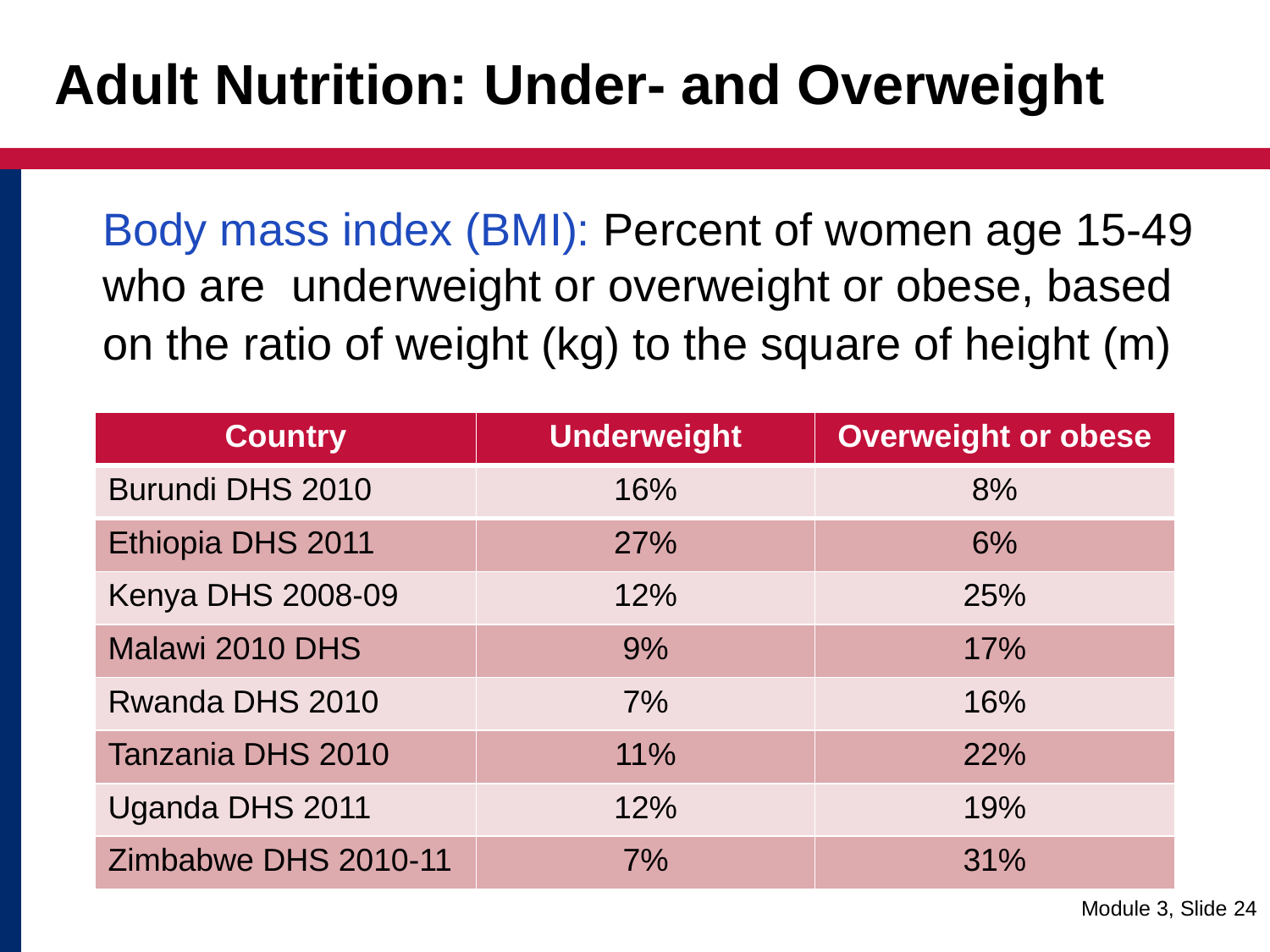

# Adult Nutrition: Under- and Overweight
	Body mass index (BMI): Percent of women age 15-49 who are  underweight or overweight or obese, based on the ratio of weight (kg) to the square of height (m)

| Country | Underweight | Overweight or obese |
| --- | --- | --- |
| Burundi DHS 2010 | 16% | 8% |
| Ethiopia DHS 2011 | 27% | 6% |
| Kenya DHS 2008-09 | 12% | 25% |
| Malawi 2010 DHS | 9% | 17% |
| Rwanda DHS 2010 | 7% | 16% |
| Tanzania DHS 2010 | 11% | 22% |
| Uganda DHS 2011 | 12% | 19% |
| Zimbabwe DHS 2010-11 | 7% | 31% |
Module 3, Slide 24